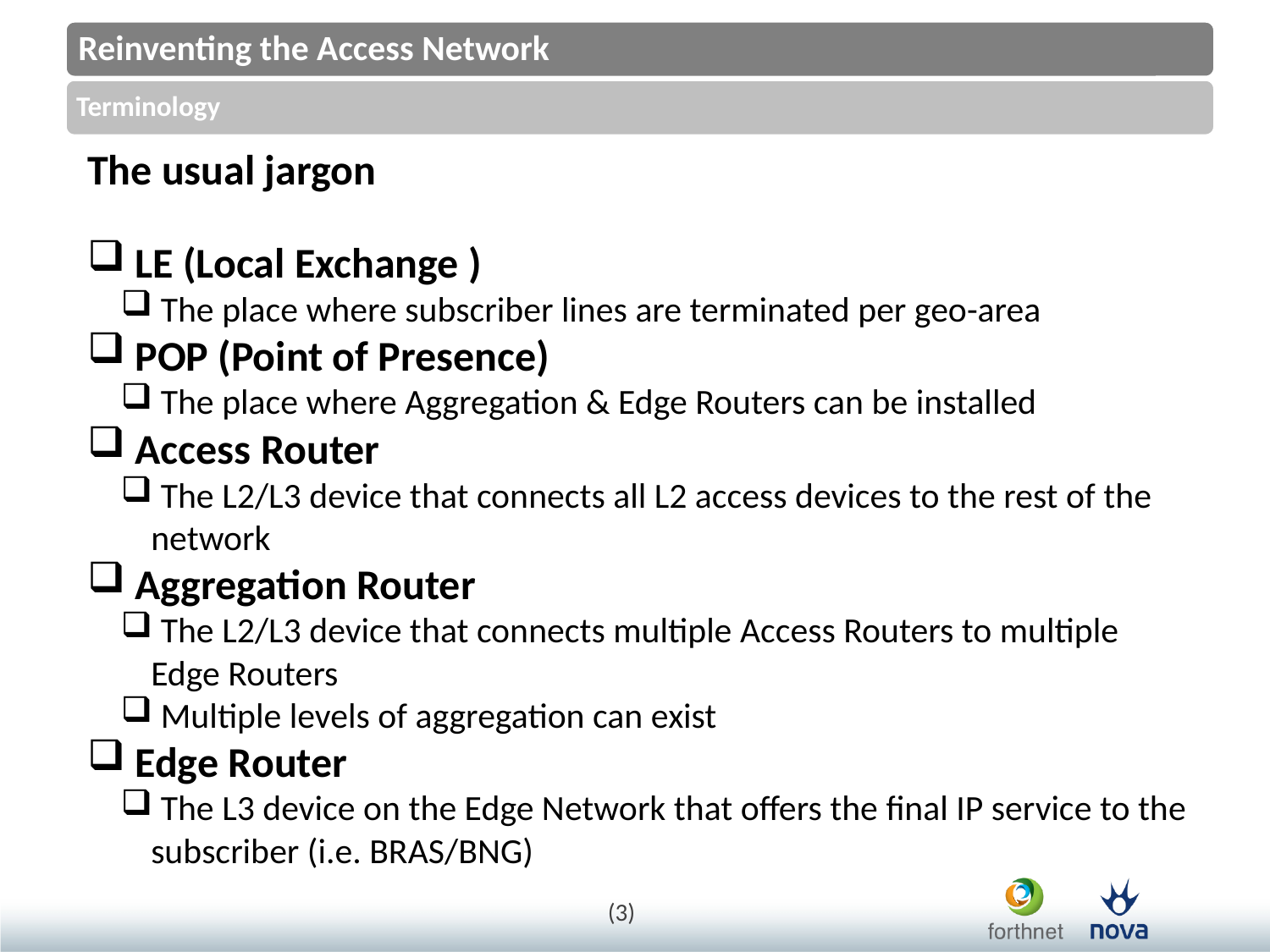

Reinventing the Access Network
Terminology
The usual jargon

 LE (Local Exchange )
 The place where subscriber lines are terminated per geo-area
 POP (Point of Presence)
 The place where Aggregation & Edge Routers can be installed
 Access Router
 The L2/L3 device that connects all L2 access devices to the rest of the network
 Aggregation Router
 The L2/L3 device that connects multiple Access Routers to multiple Edge Routers
 Multiple levels of aggregation can exist
 Edge Router
 The L3 device on the Edge Network that offers the final IP service to the subscriber (i.e. BRAS/BNG)
(3)